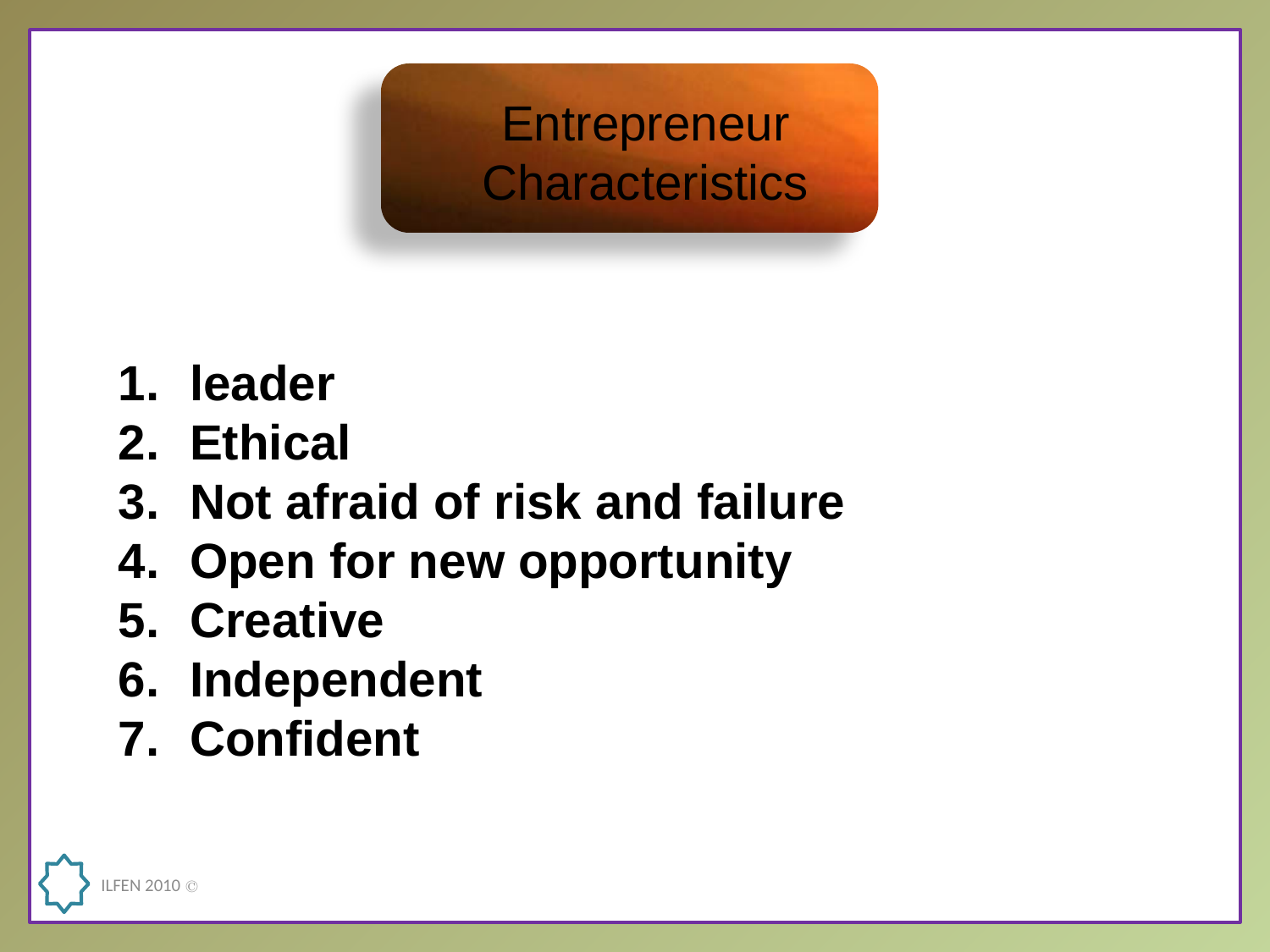

Entrepreneur Characteristics

leader
Ethical
Not afraid of risk and failure
Open for new opportunity
Creative
Independent
Confident